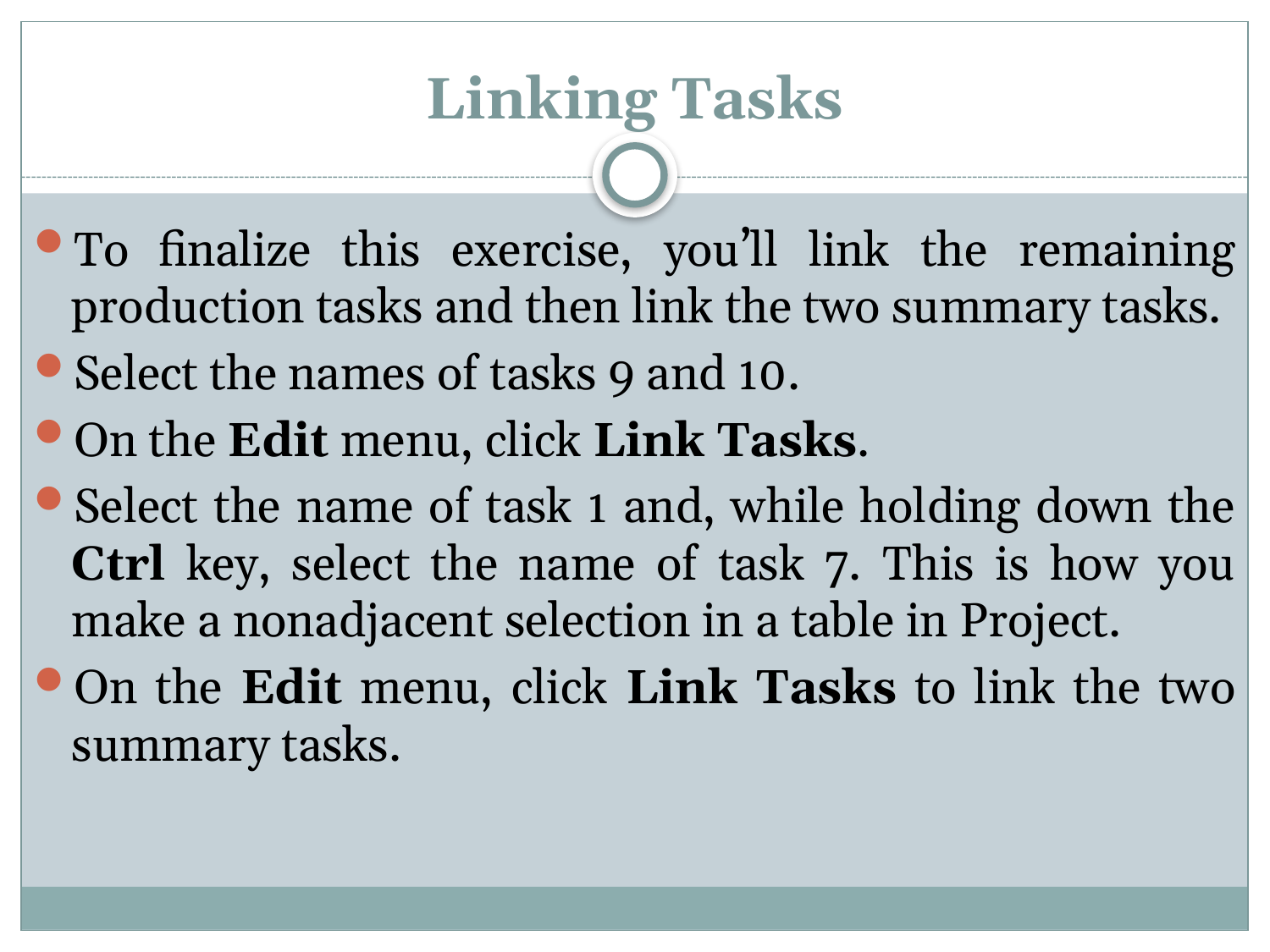

# Linking Tasks
To finalize this exercise, you’ll link the remaining production tasks and then link the two summary tasks.
Select the names of tasks 9 and 10.
On the Edit menu, click Link Tasks.
Select the name of task 1 and, while holding down the Ctrl key, select the name of task 7. This is how you make a nonadjacent selection in a table in Project.
On the Edit menu, click Link Tasks to link the two summary tasks.